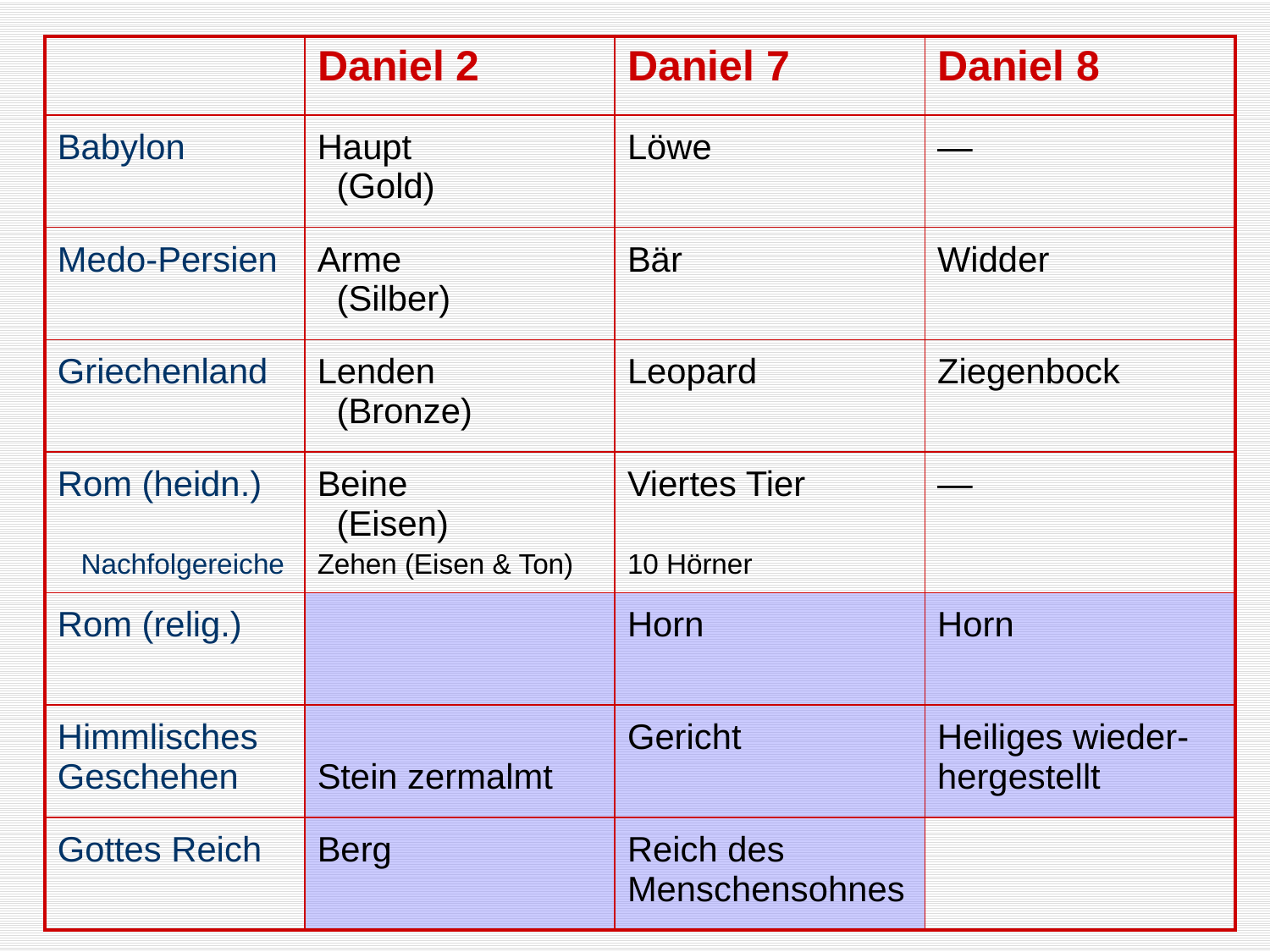

|  | Daniel 2 | Daniel 7 | Daniel 8 |
| --- | --- | --- | --- |
| Babylon | Haupt (Gold) | Löwe | — |
| Medo-Persien | Arme (Silber) | Bär | Widder |
| Griechenland | Lenden (Bronze) | Leopard | Ziegenbock |
| Rom (heidn.) Nachfolgereiche | Beine (Eisen) Zehen (Eisen & Ton) | Viertes Tier 10 Hörner | — |
| Rom (relig.) |  | Horn | Horn |
| Himmlisches Geschehen | Stein zermalmt | Gericht | Heiliges wieder-hergestellt |
| Gottes Reich | Berg | Reich des Menschensohnes |  |
#